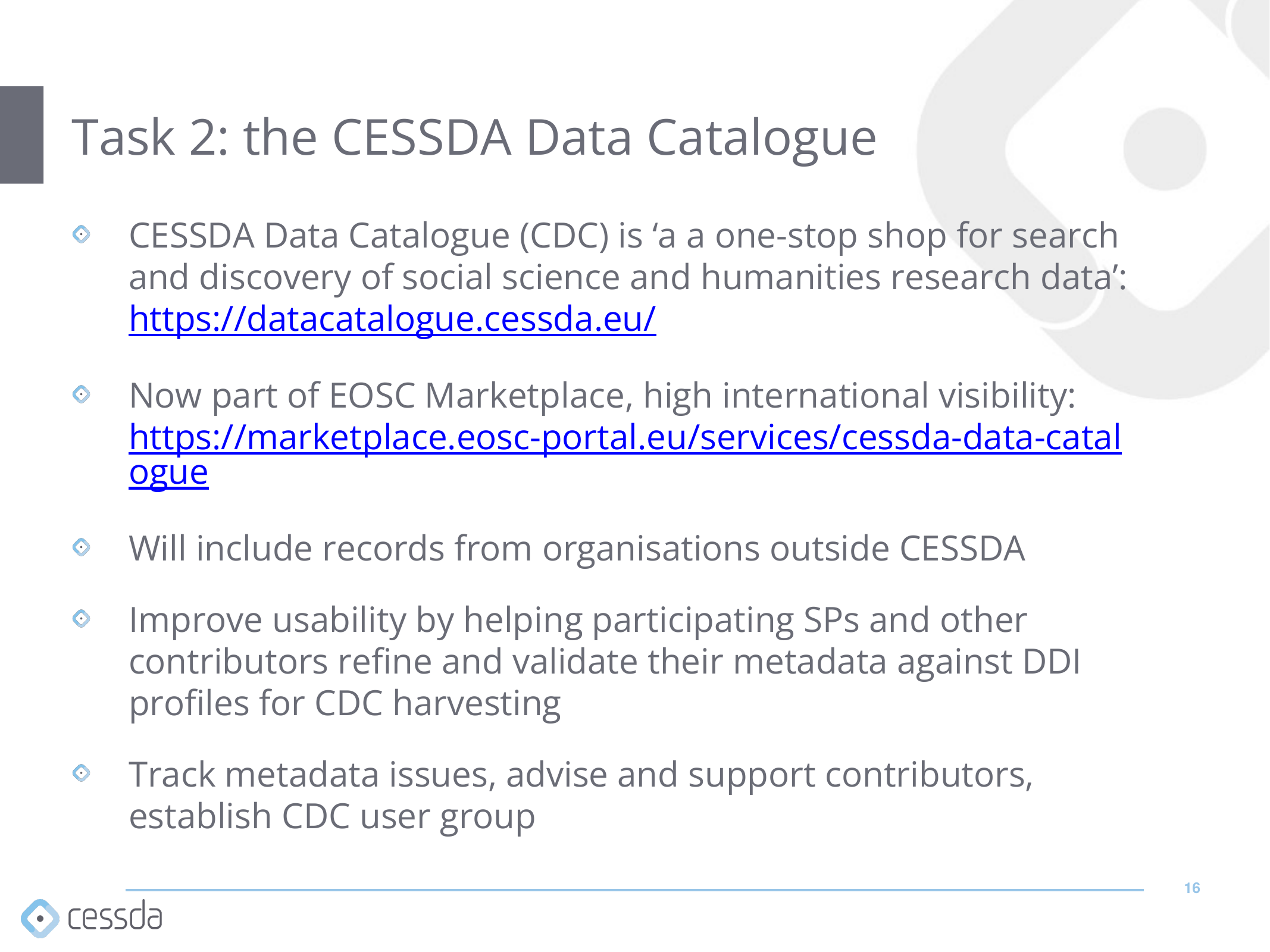

# Task 2: the CESSDA Data Catalogue
CESSDA Data Catalogue (CDC) is ‘a a one-stop shop for search and discovery of social science and humanities research data’: https://datacatalogue.cessda.eu/
Now part of EOSC Marketplace, high international visibility: https://marketplace.eosc-portal.eu/services/cessda-data-catalogue
Will include records from organisations outside CESSDA
Improve usability by helping participating SPs and other contributors refine and validate their metadata against DDI profiles for CDC harvesting
Track metadata issues, advise and support contributors, establish CDC user group

16